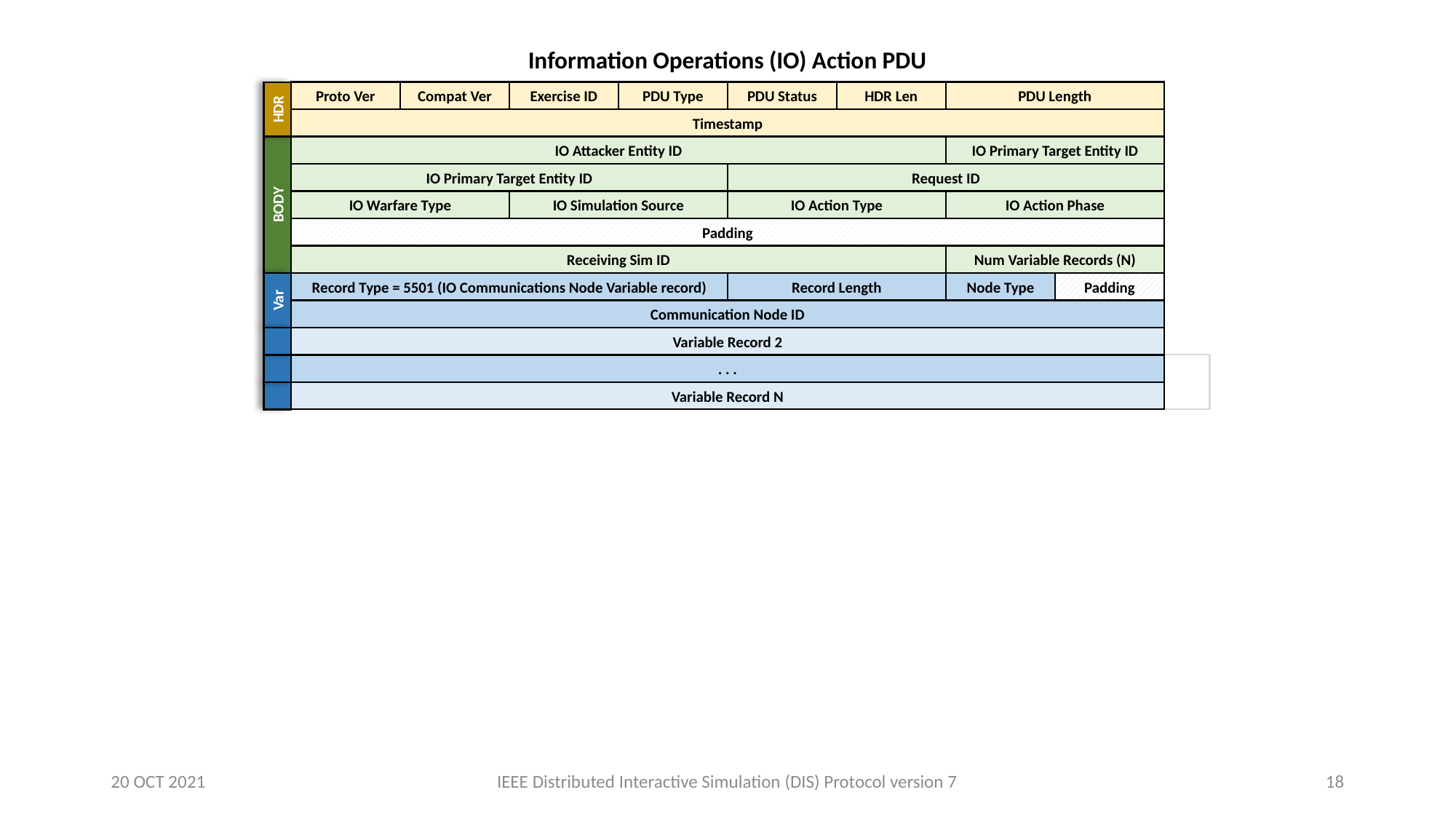

Information Operations (IO) Action PDU
Proto Ver
Compat Ver
Exercise ID
PDU Type
PDU Status
HDR Len
PDU Length
HDR
Timestamp
IO Attacker Entity ID
IO Primary Target Entity ID
IO Primary Target Entity ID
Request ID
BODY
IO Warfare Type
IO Simulation Source
IO Action Type
IO Action Phase
Padding
Receiving Sim ID
Num Variable Records (N)
Record Type = 5501 (IO Communications Node Variable record)
Record Length
Node Type
Padding
Var
Communication Node ID

Variable Record 2

. . .

Variable Record N
20 OCT 2021
IEEE Distributed Interactive Simulation (DIS) Protocol version 7
18